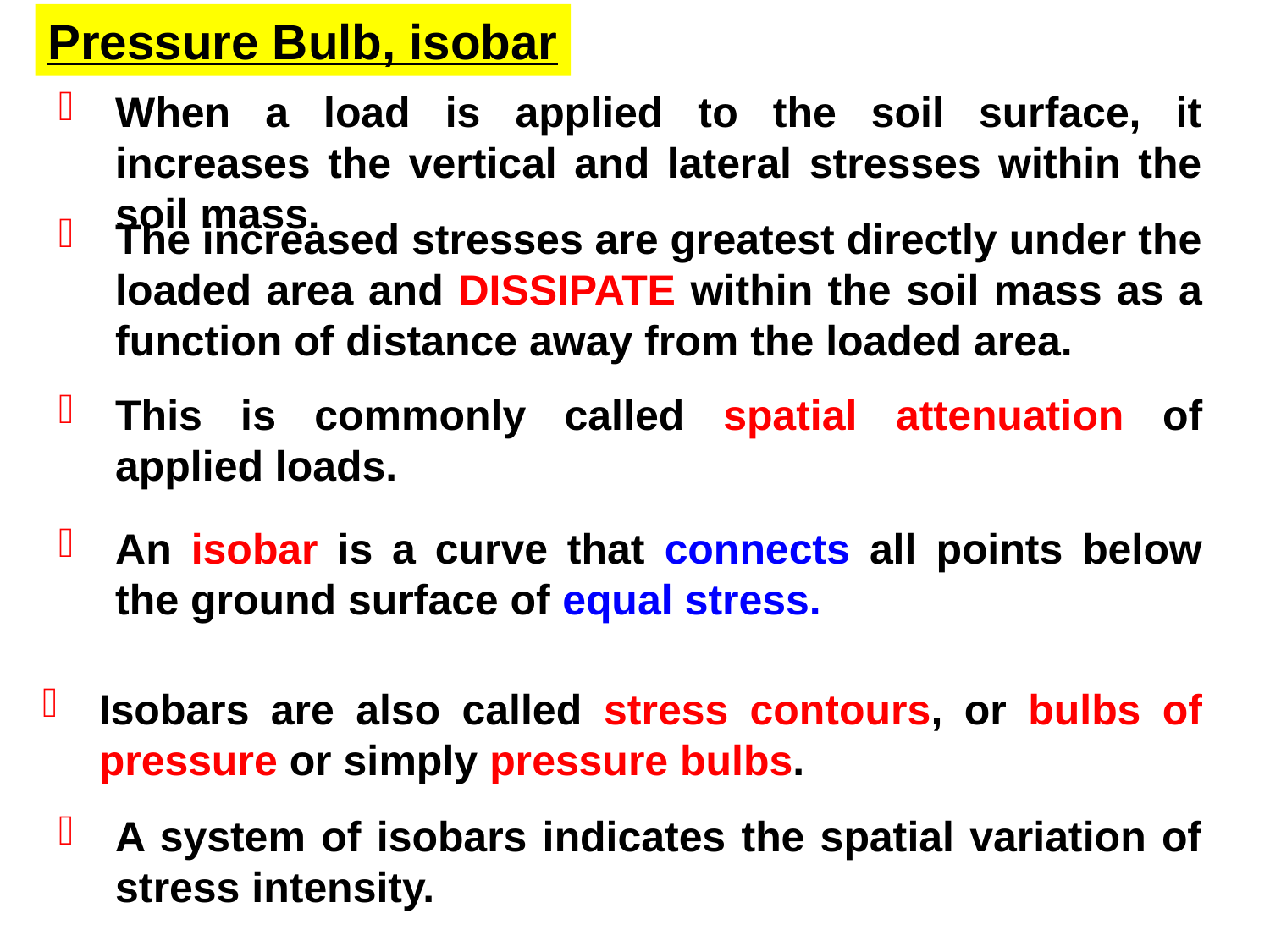

Pressure Bulb, isobar
When a load is applied to the soil surface, it increases the vertical and lateral stresses within the soil mass.
The increased stresses are greatest directly under the loaded area and DISSIPATE within the soil mass as a function of distance away from the loaded area.
This is commonly called spatial attenuation of applied loads.
An isobar is a curve that connects all points below the ground surface of equal stress.
Isobars are also called stress contours, or bulbs of pressure or simply pressure bulbs.
A system of isobars indicates the spatial variation of stress intensity.